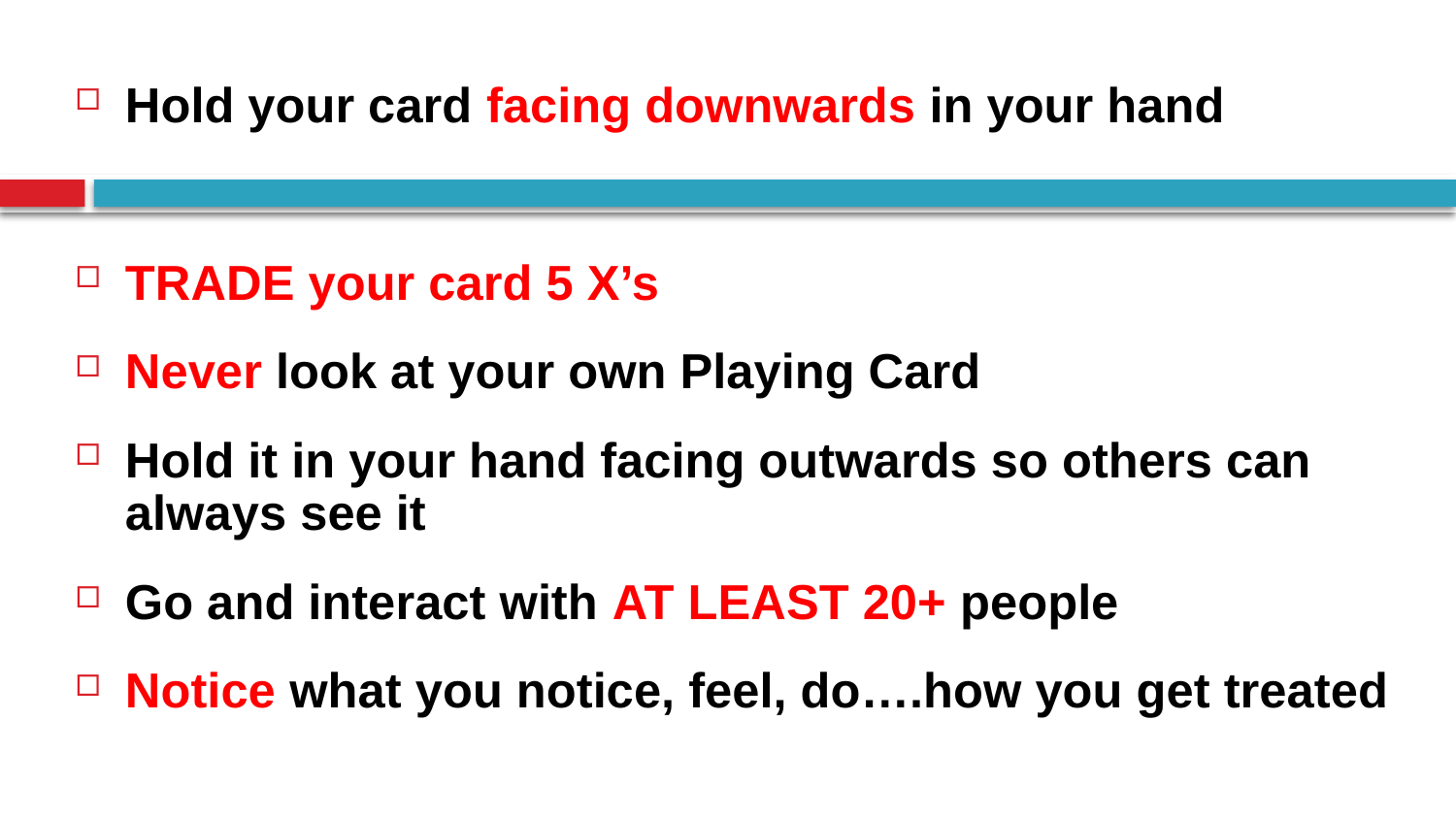

Hold your card facing downwards in your hand

TRADE your card 5 X’s
Never look at your own Playing Card
Hold it in your hand facing outwards so others can always see it
Go and interact with AT LEAST 20+ people
Notice what you notice, feel, do….how you get treated